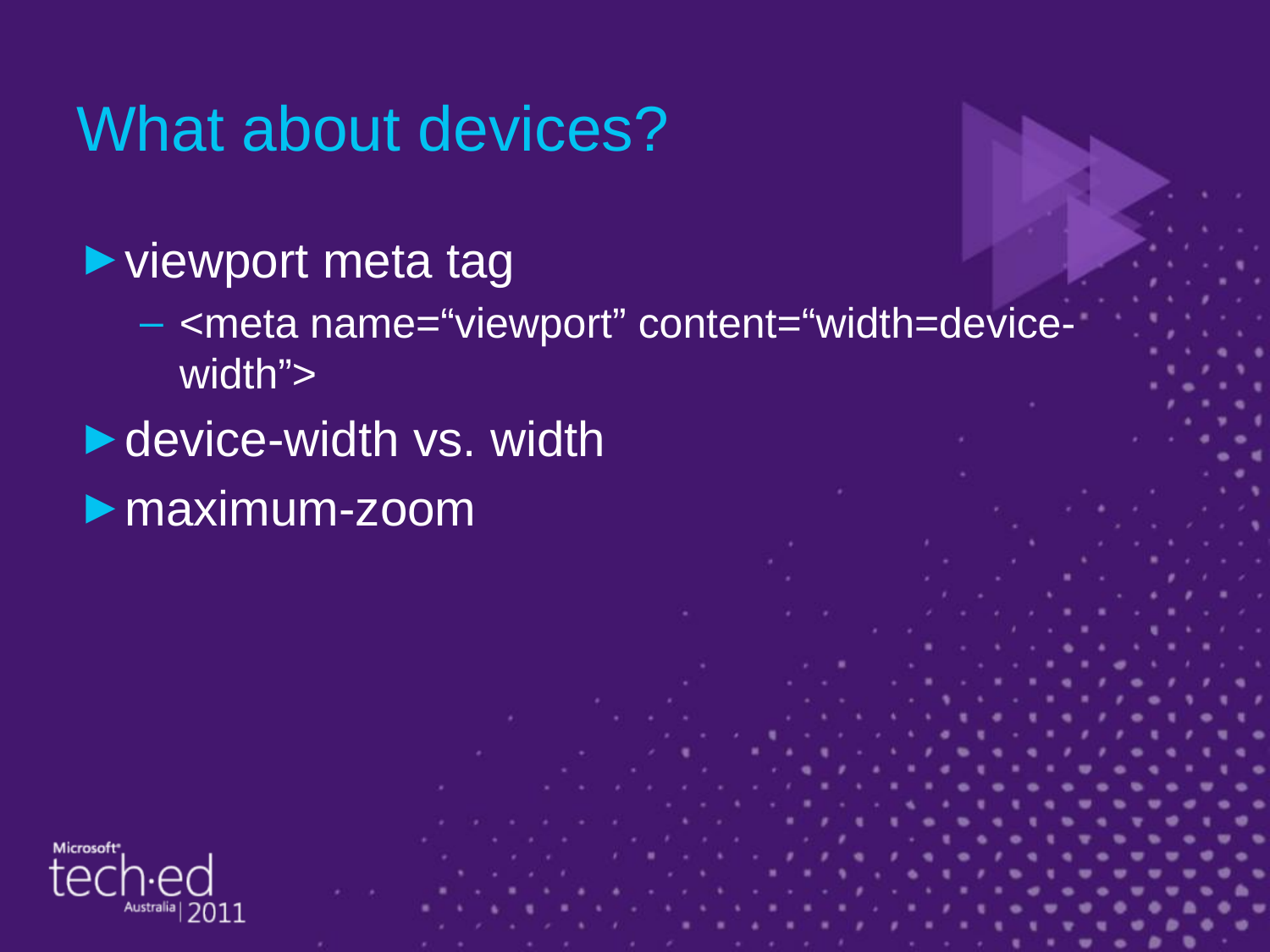

# What about devices?
viewport meta tag
<meta name=“viewport” content=“width=device-width”>
device-width vs. width
maximum-zoom